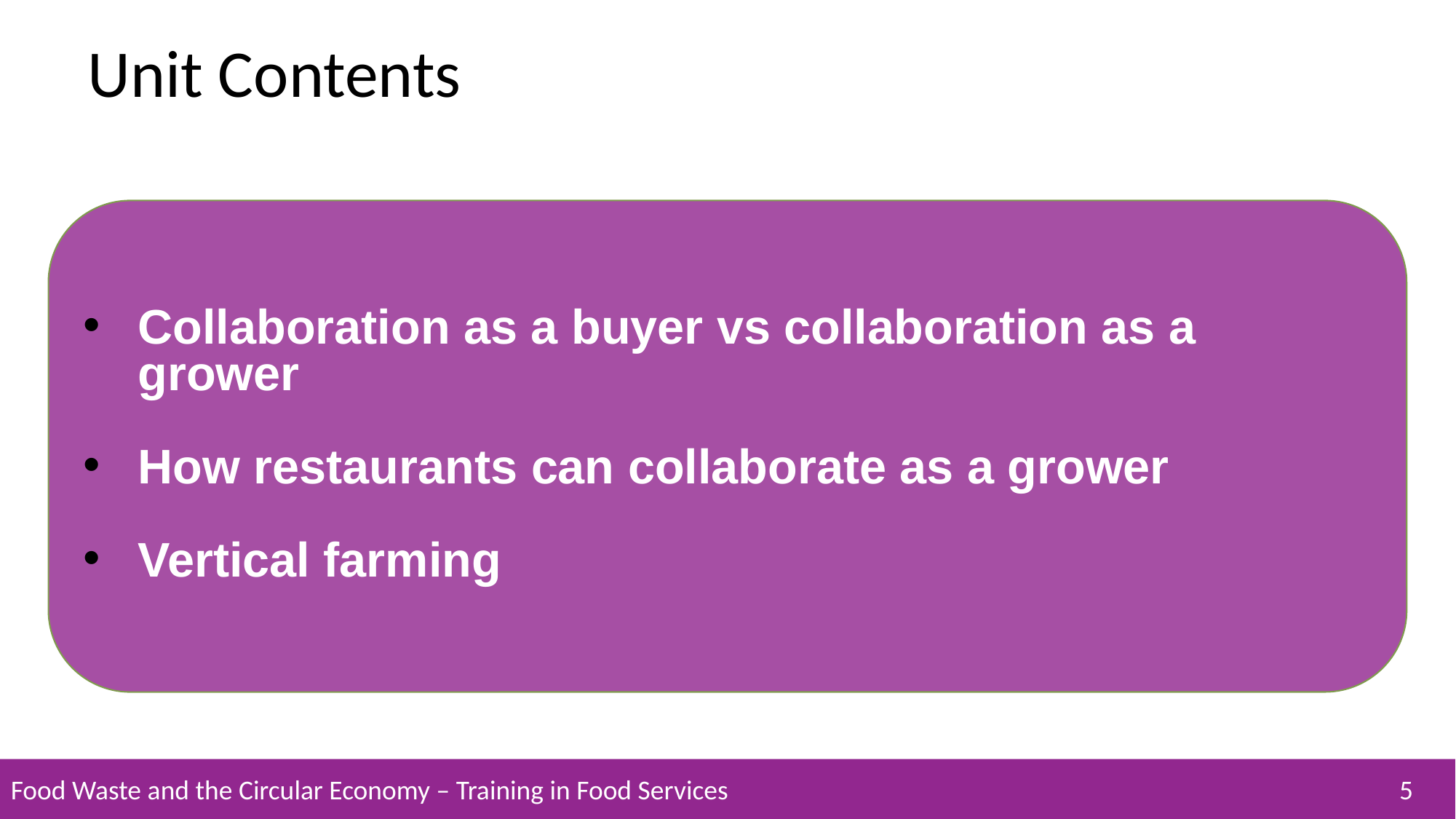

Unit Contents
Collaboration as a buyer vs collaboration as a grower

How restaurants can collaborate as a grower

Vertical farming